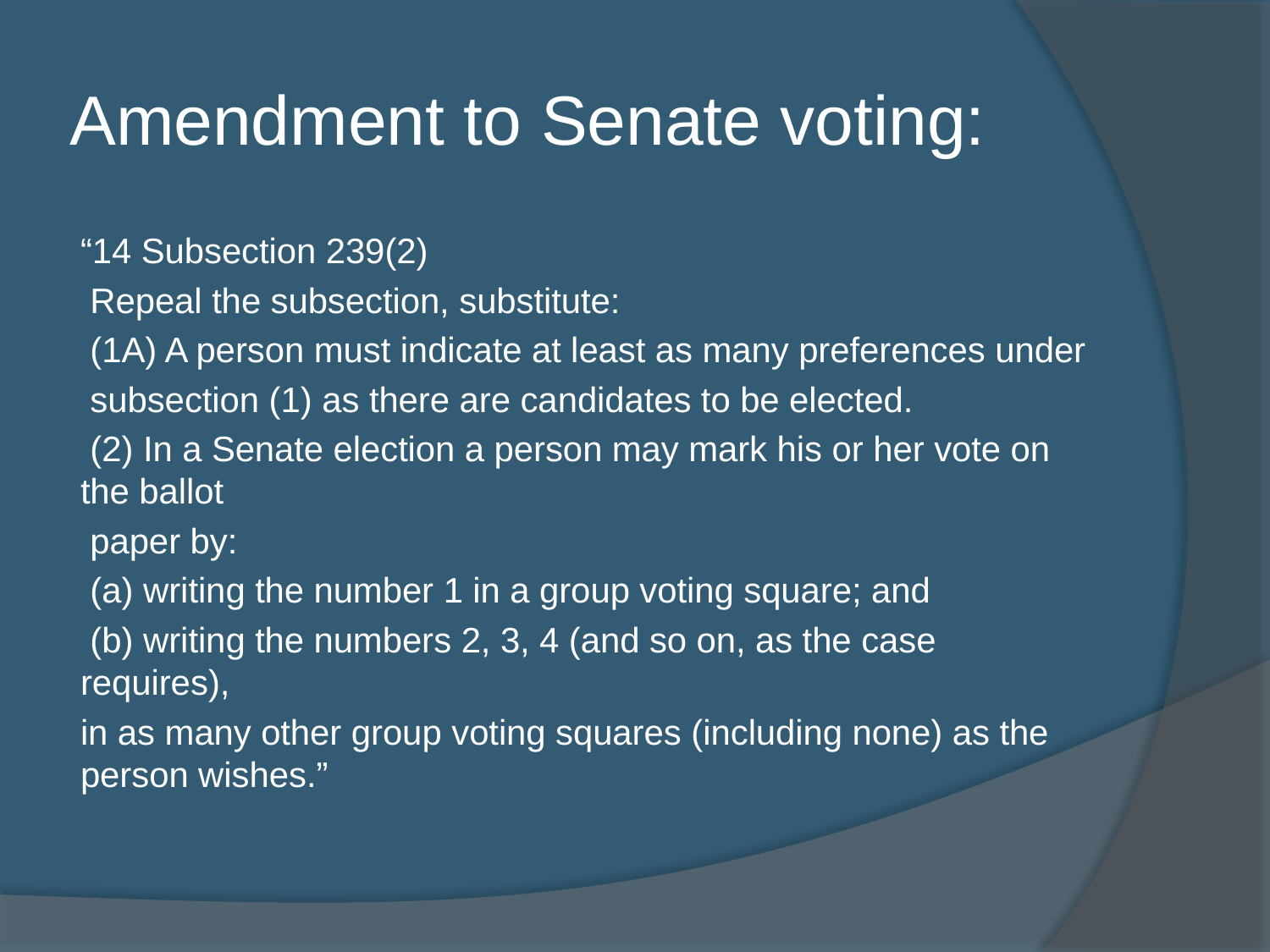

# Amendment to Senate voting:
“14 Subsection 239(2)
 Repeal the subsection, substitute:
 (1A) A person must indicate at least as many preferences under
 subsection (1) as there are candidates to be elected.
 (2) In a Senate election a person may mark his or her vote on the ballot
 paper by:
 (a) writing the number 1 in a group voting square; and
 (b) writing the numbers 2, 3, 4 (and so on, as the case requires),
in as many other group voting squares (including none) as the  person wishes.”